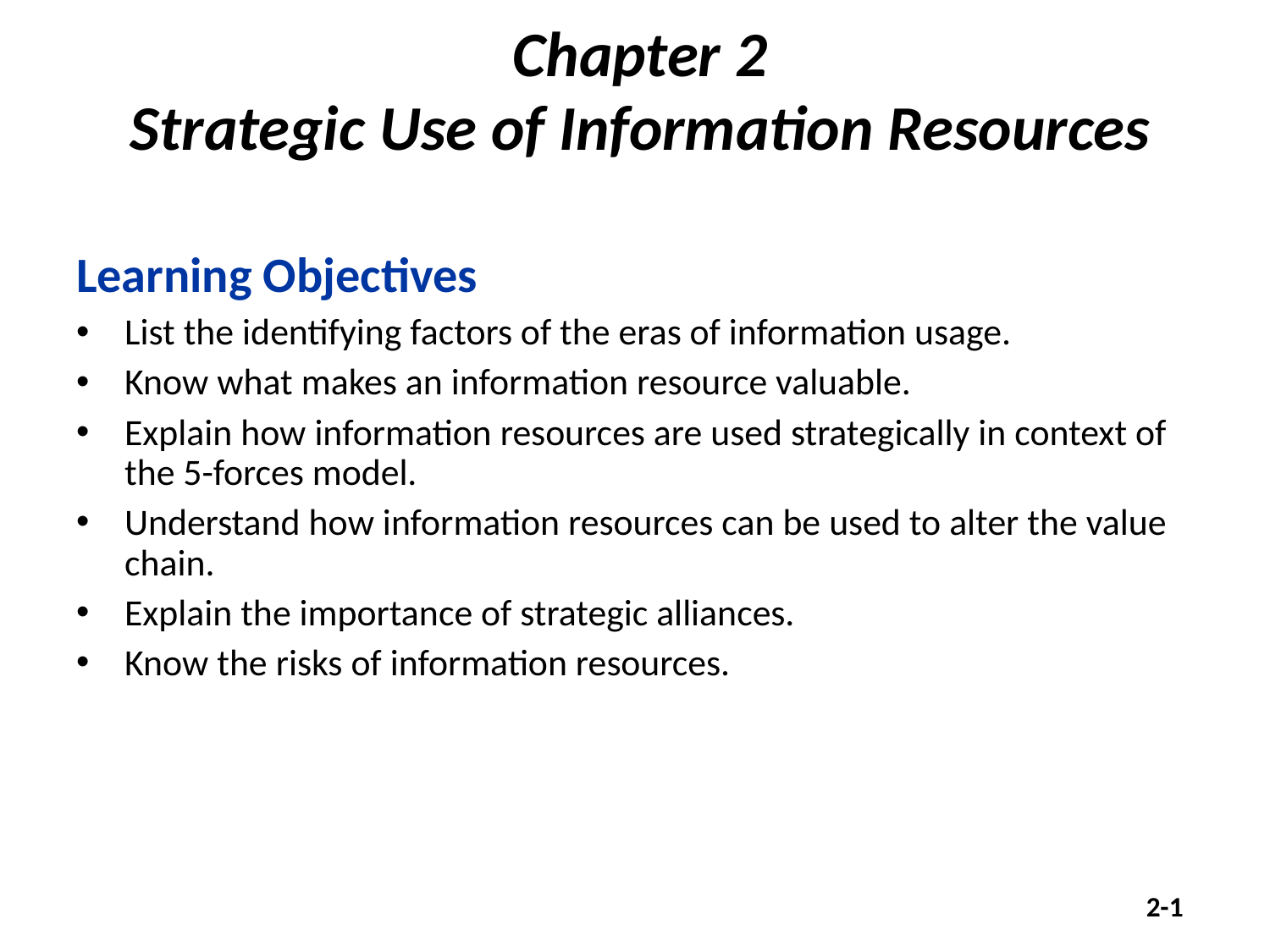

Chapter 2
Strategic Use of Information Resources
#
Learning Objectives
List the identifying factors of the eras of information usage.
Know what makes an information resource valuable.
Explain how information resources are used strategically in context of the 5-forces model.
Understand how information resources can be used to alter the value chain.
Explain the importance of strategic alliances.
Know the risks of information resources.